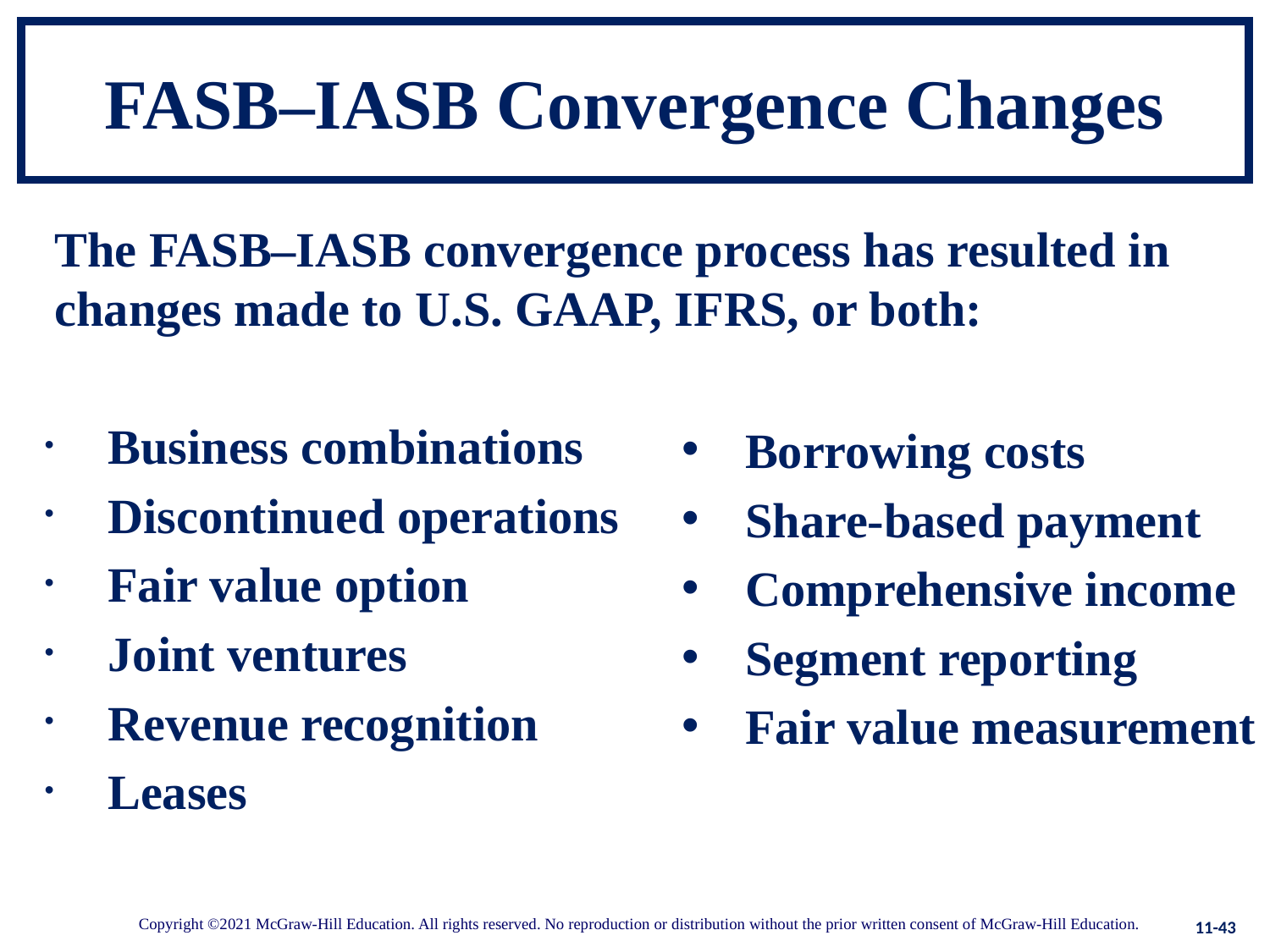

# FASB–IASB Convergence Changes
The FASB–IASB convergence process has resulted in changes made to U.S. GAAP, IFRS, or both:
Business combinations
Discontinued operations
Fair value option
Joint ventures
Revenue recognition
Leases
Borrowing costs
Share-based payment
Comprehensive income
Segment reporting
Fair value measurement
11-43
Copyright ©2021 McGraw-Hill Education. All rights reserved. No reproduction or distribution without the prior written consent of McGraw-Hill Education.